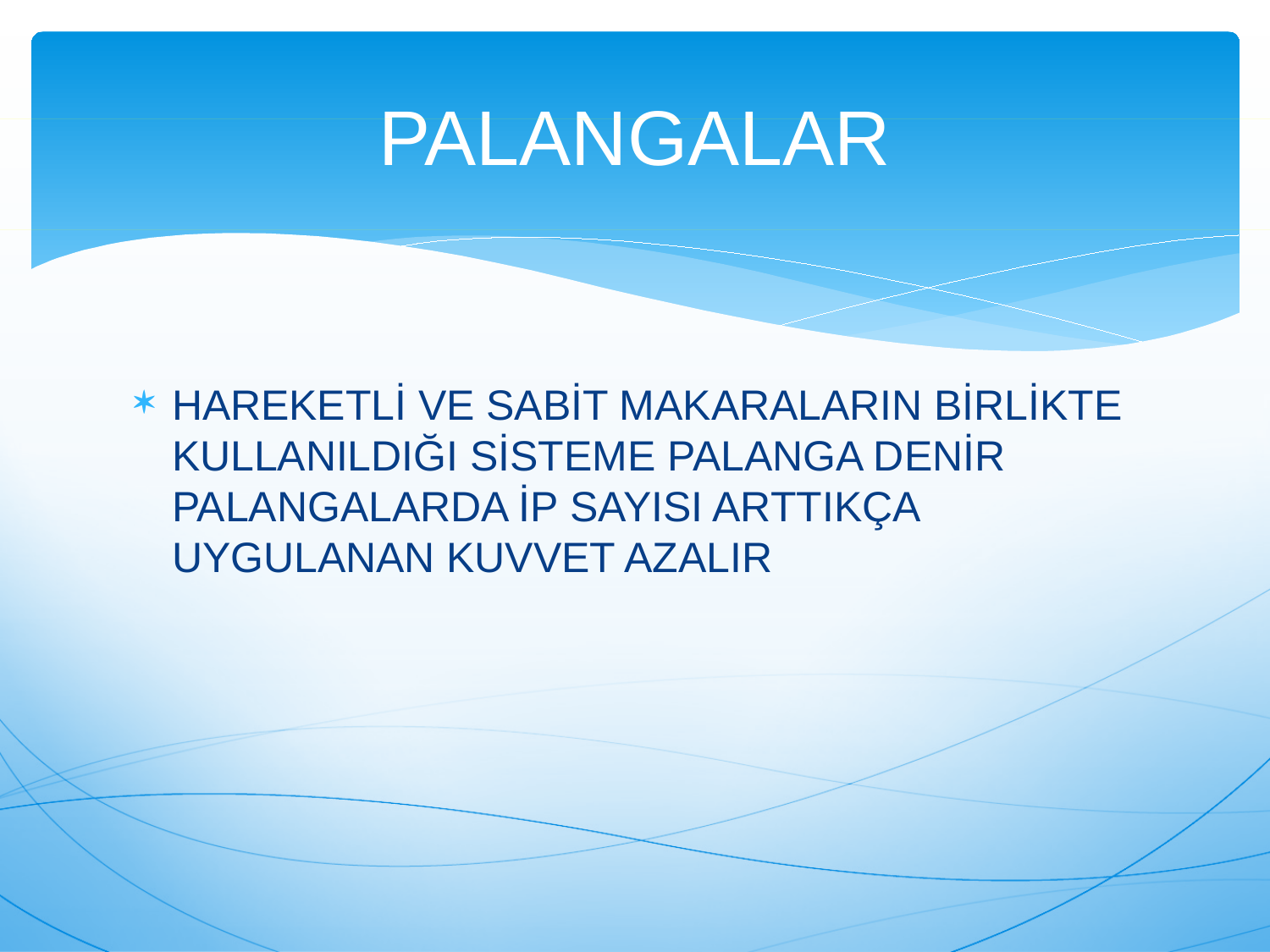

# PALANGALAR

HAREKETLİ VE SABİT MAKARALARIN BİRLİKTE KULLANILDIĞI SİSTEME PALANGA DENİR PALANGALARDA İP SAYISI ARTTIKÇA UYGULANAN KUVVET AZALIR